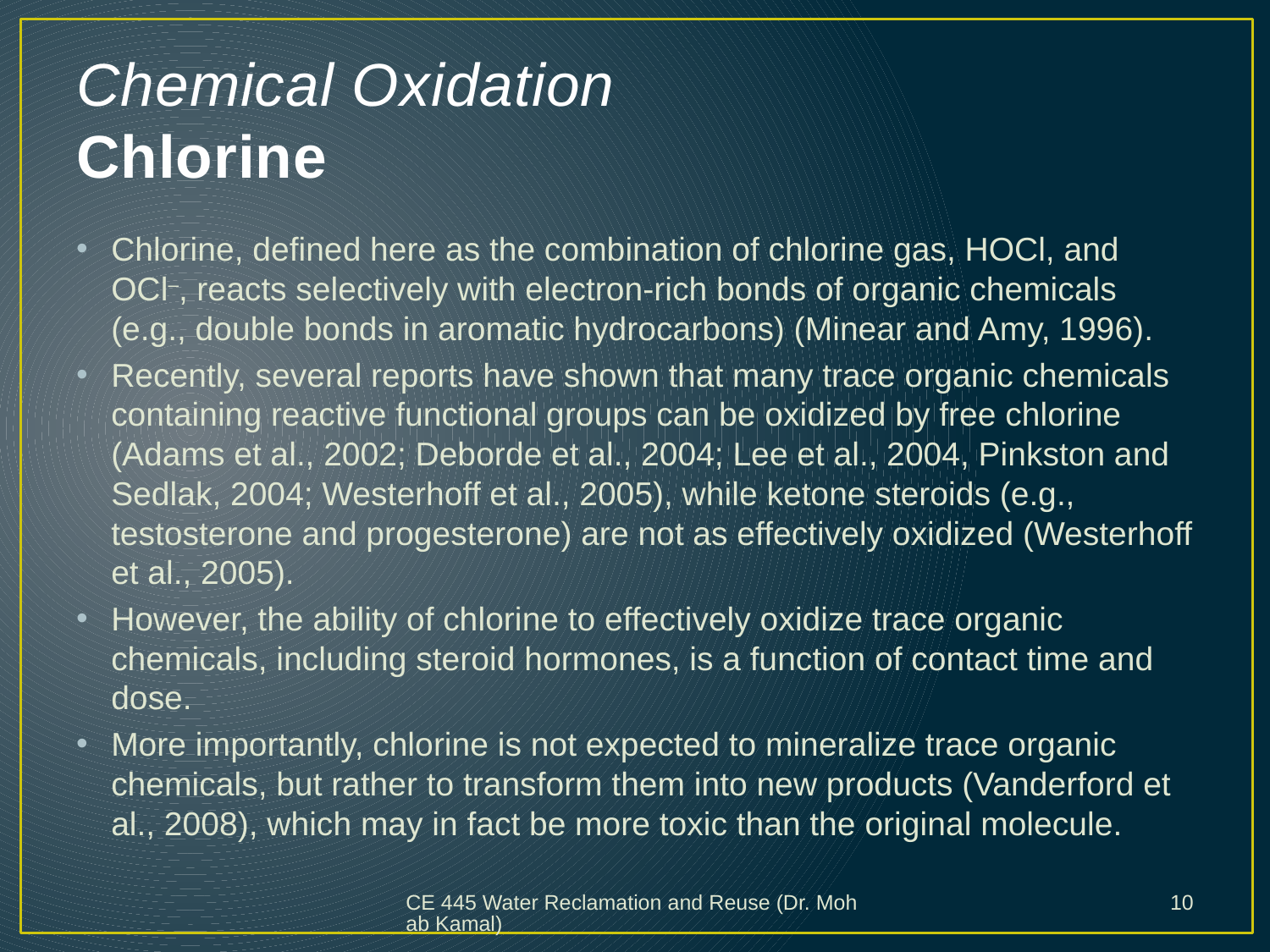

# Chemical Oxidation Chlorine
Chlorine, defined here as the combination of chlorine gas, HOCl, and OCl–, reacts selectively with electron-rich bonds of organic chemicals (e.g., double bonds in aromatic hydrocarbons) (Minear and Amy, 1996).
Recently, several reports have shown that many trace organic chemicals containing reactive functional groups can be oxidized by free chlorine (Adams et al., 2002; Deborde et al., 2004; Lee et al., 2004, Pinkston and Sedlak, 2004; Westerhoff et al., 2005), while ketone steroids (e.g., testosterone and progesterone) are not as effectively oxidized (Westerhoff et al., 2005).
However, the ability of chlorine to effectively oxidize trace organic chemicals, including steroid hormones, is a function of contact time and dose.
More importantly, chlorine is not expected to mineralize trace organic chemicals, but rather to transform them into new products (Vanderford et al., 2008), which may in fact be more toxic than the original molecule.
CE 445 Water Reclamation and Reuse (Dr. Mohab Kamal)
10